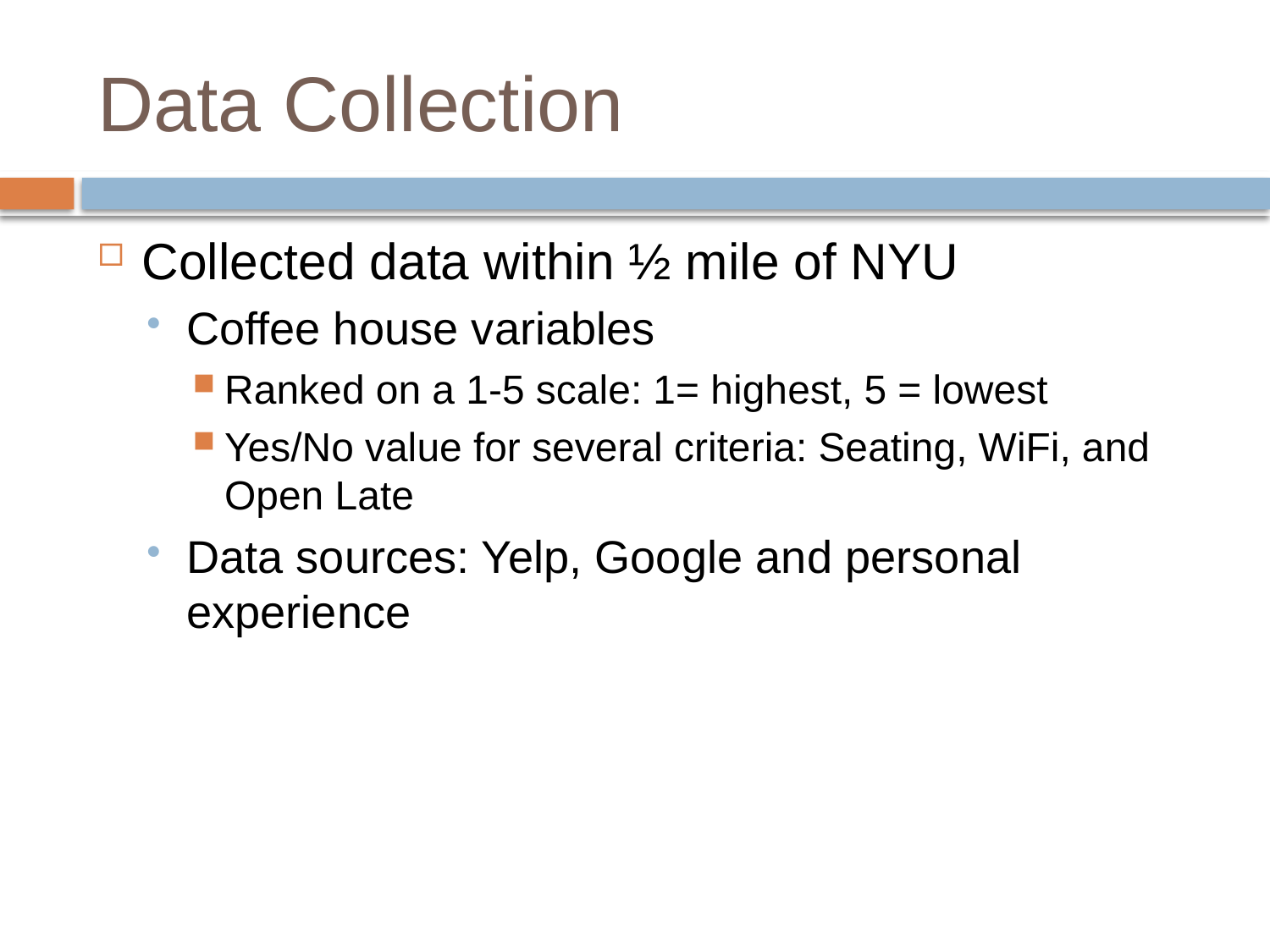

# Data Collection
Collected data within ½ mile of NYU
Coffee house variables
Ranked on a 1-5 scale: 1= highest, 5 = lowest
Yes/No value for several criteria: Seating, WiFi, and Open Late
Data sources: Yelp, Google and personal experience